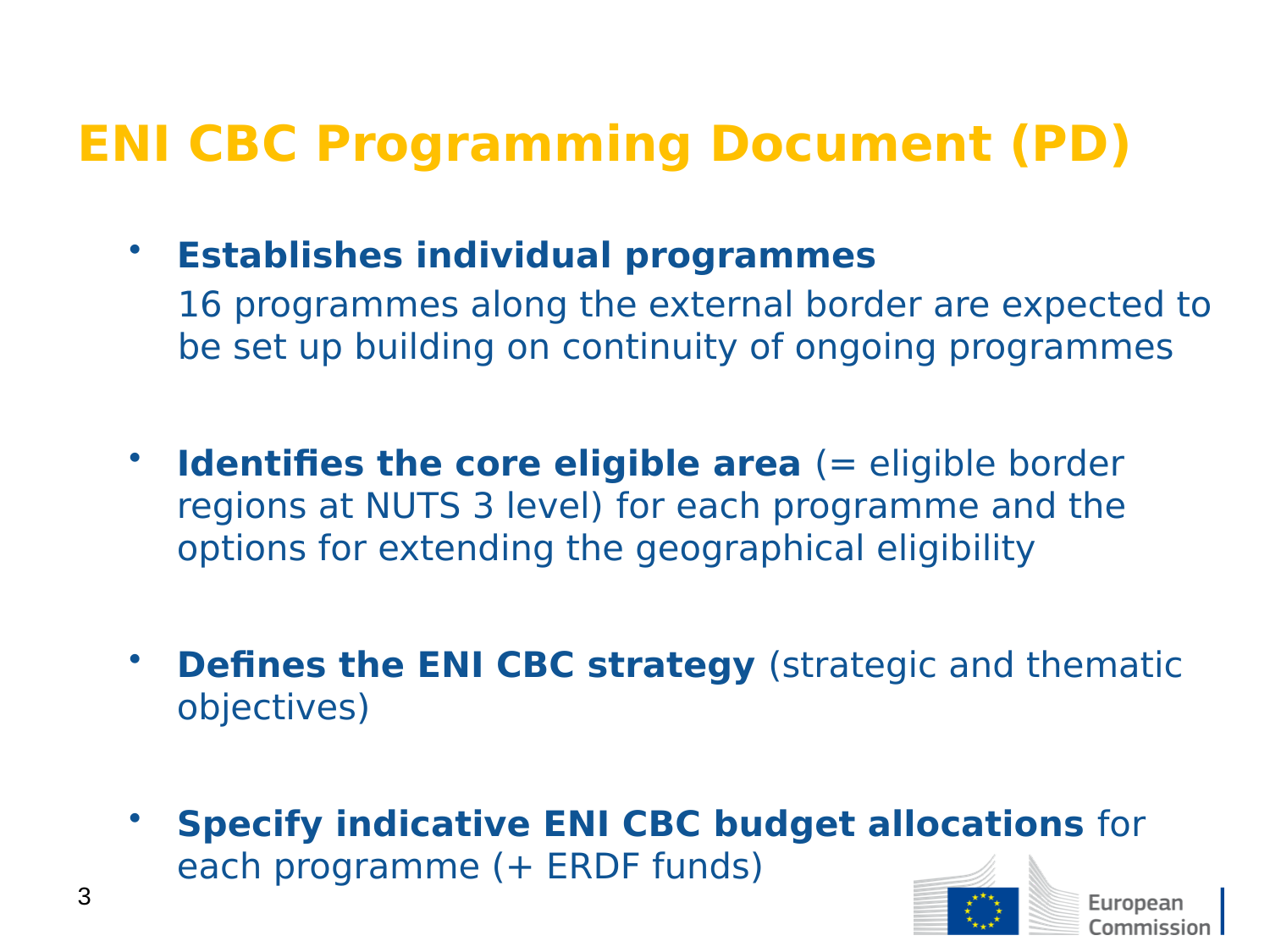

# ENI CBC Programming Document (PD)
Establishes individual programmes
16 programmes along the external border are expected to be set up building on continuity of ongoing programmes

Identifies the core eligible area (= eligible border regions at NUTS 3 level) for each programme and the options for extending the geographical eligibility

Defines the ENI CBC strategy (strategic and thematic objectives)

Specify indicative ENI CBC budget allocations for each programme (+ ERDF funds)

3